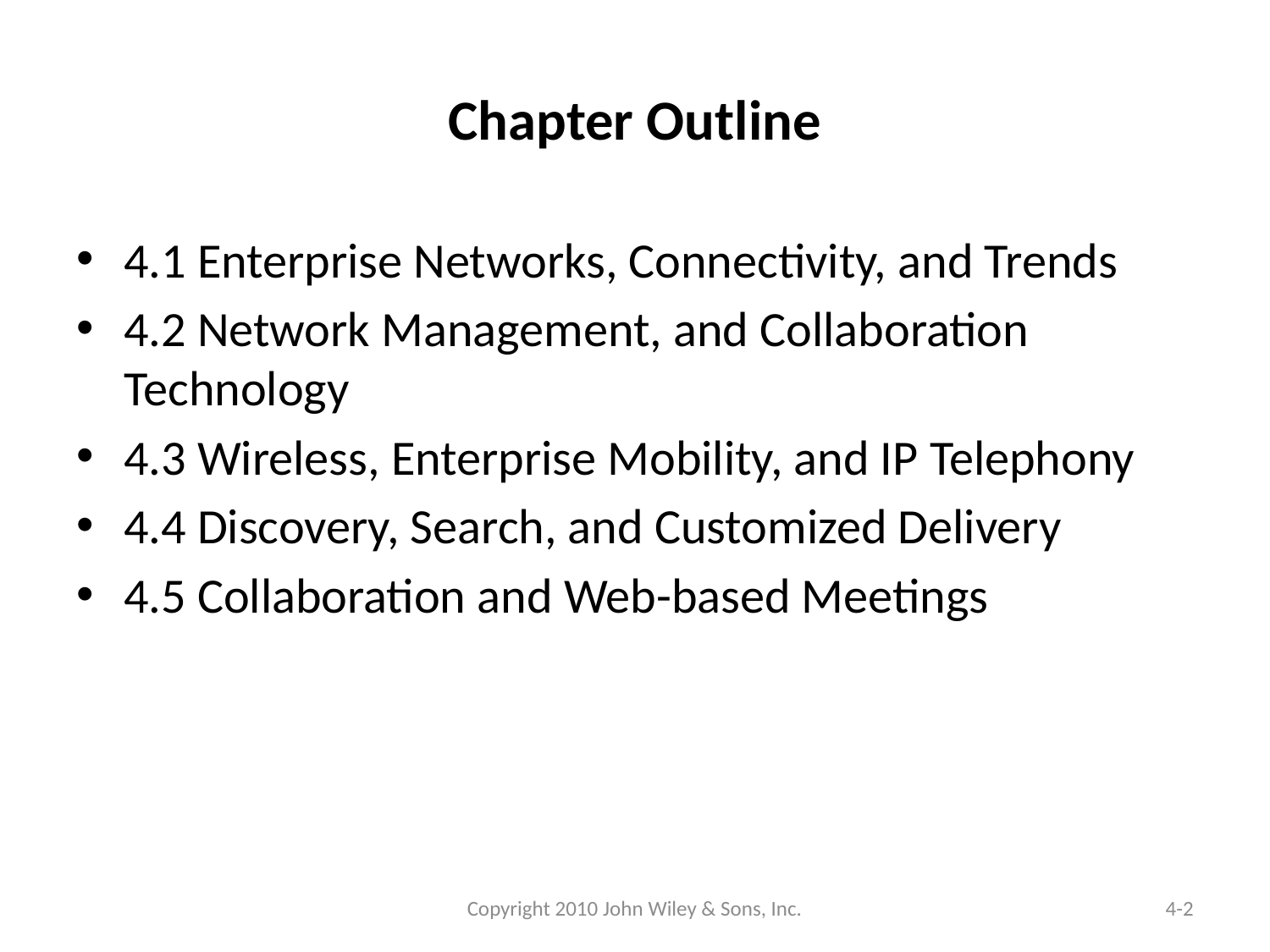

# Chapter Outline
4.1 Enterprise Networks, Connectivity, and Trends
4.2 Network Management, and Collaboration Technology
4.3 Wireless, Enterprise Mobility, and IP Telephony
4.4 Discovery, Search, and Customized Delivery
4.5 Collaboration and Web-based Meetings

Copyright 2010 John Wiley & Sons, Inc.
4-2